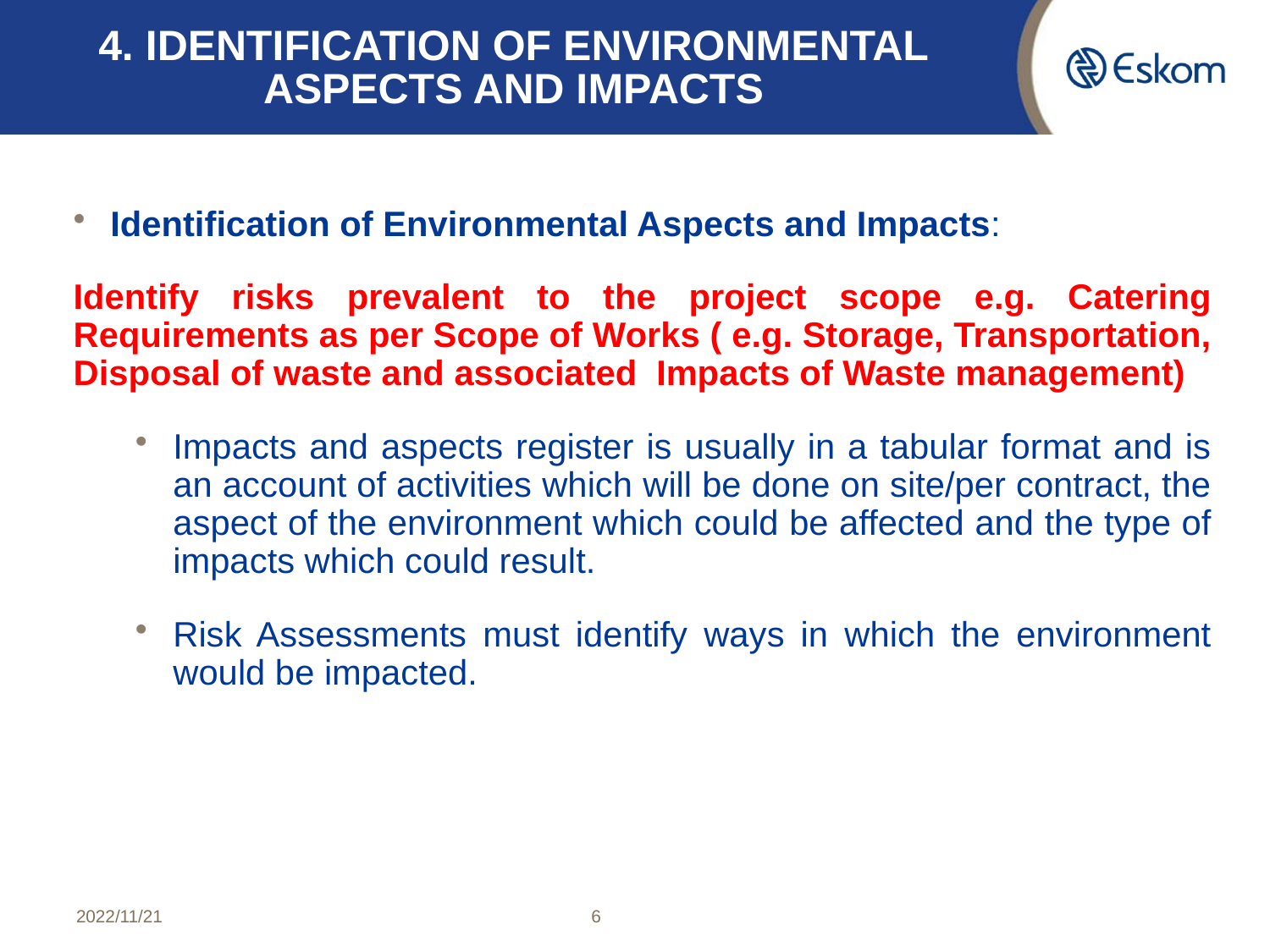

# 4. IDENTIFICATION OF ENVIRONMENTAL ASPECTS AND IMPACTS
Identification of Environmental Aspects and Impacts:
Identify risks prevalent to the project scope e.g. Catering Requirements as per Scope of Works ( e.g. Storage, Transportation, Disposal of waste and associated  Impacts of Waste management)
Impacts and aspects register is usually in a tabular format and is an account of activities which will be done on site/per contract, the aspect of the environment which could be affected and the type of impacts which could result.
Risk Assessments must identify ways in which the environment would be impacted.

2022/11/21
6